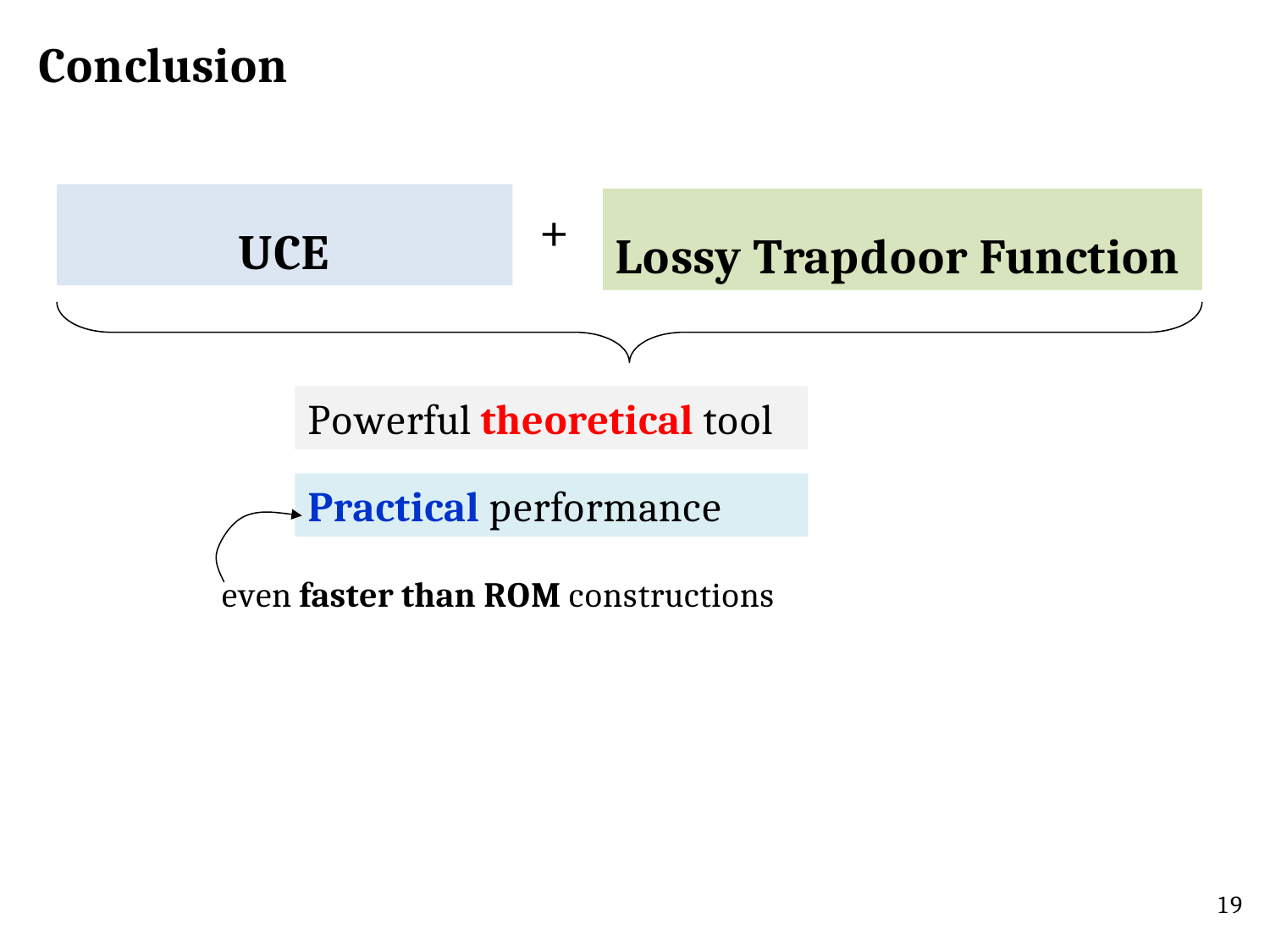

Conclusion
UCE
+
Lossy Trapdoor Function
Powerful theoretical tool
Practical performance

even faster than ROM constructions